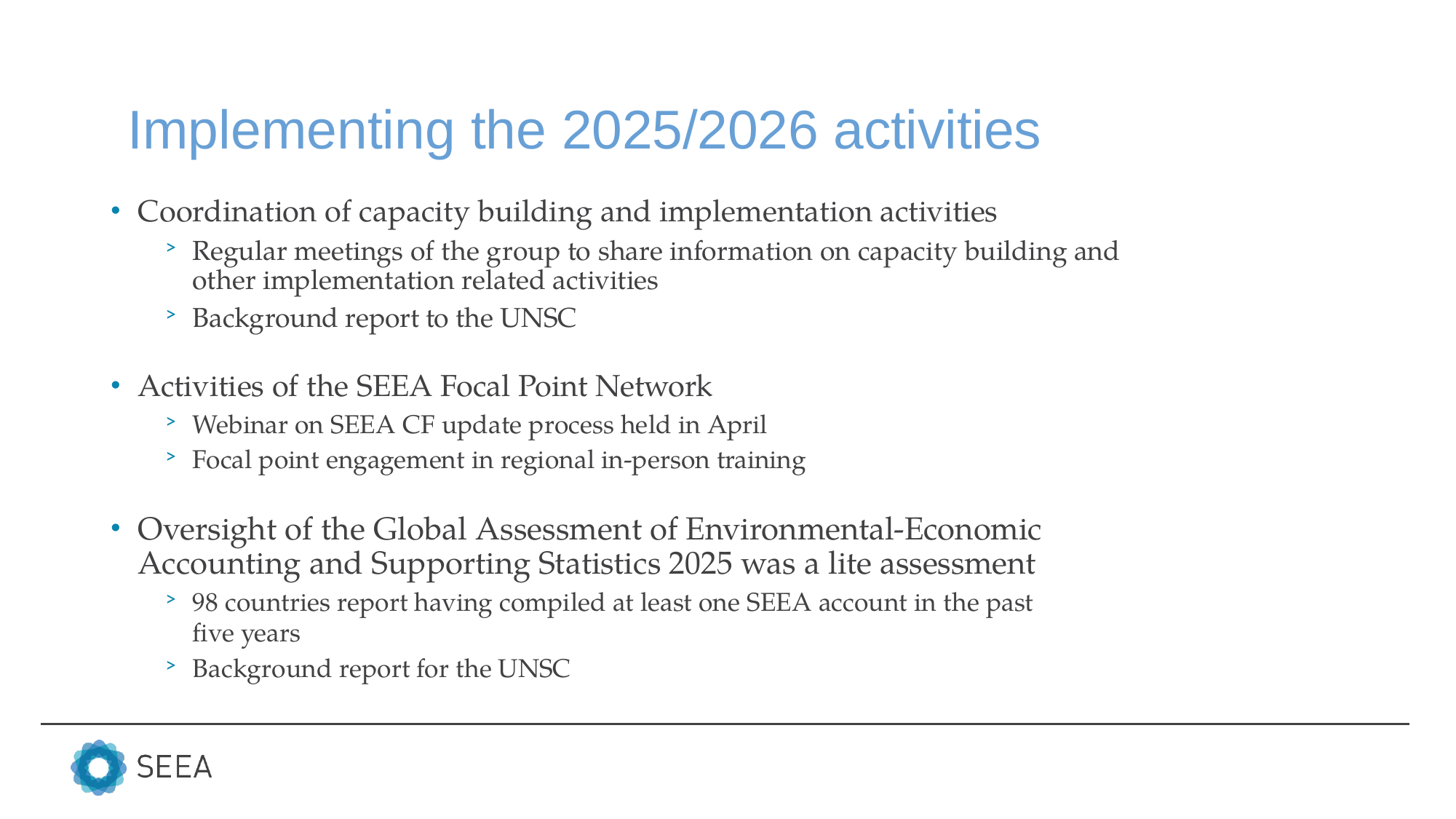

# Implementing the 2025/2026 activities
Coordination of capacity building and implementation activities
Regular meetings of the group to share information on capacity building and other implementation related activities
Background report to the UNSC

Activities of the SEEA Focal Point Network
Webinar on SEEA CF update process held in April
Focal point engagement in regional in-person training

Oversight of the Global Assessment of Environmental-Economic Accounting and Supporting Statistics 2025 was a lite assessment
98 countries report having compiled at least one SEEA account in the past five years
Background report for the UNSC